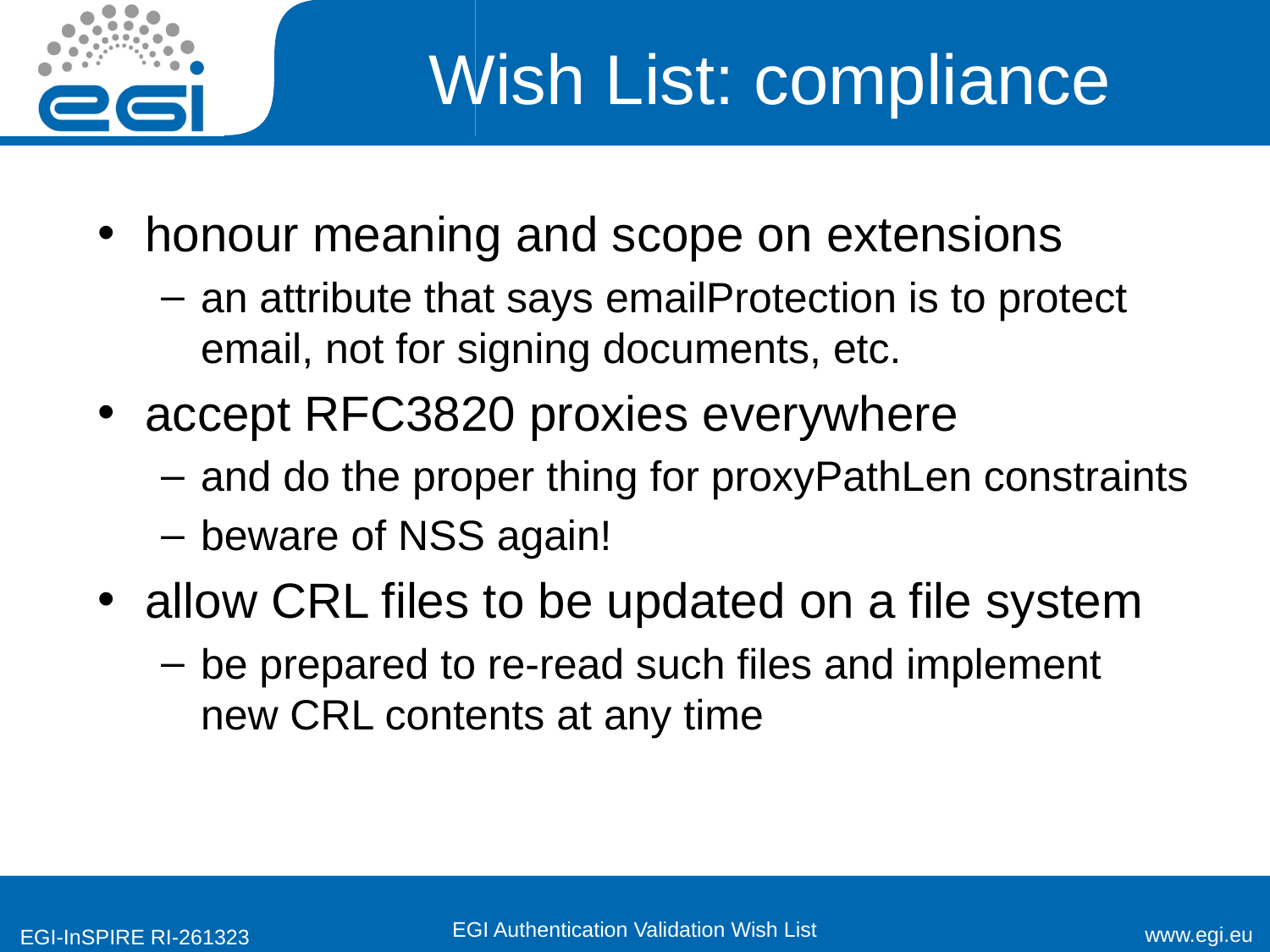

# Wish List: compliance
honour meaning and scope on extensions
an attribute that says emailProtection is to protect email, not for signing documents, etc.
accept RFC3820 proxies everywhere
and do the proper thing for proxyPathLen constraints
beware of NSS again!
allow CRL files to be updated on a file system
be prepared to re-read such files and implement
new CRL contents at any time
EGI Authentication Validation Wish List